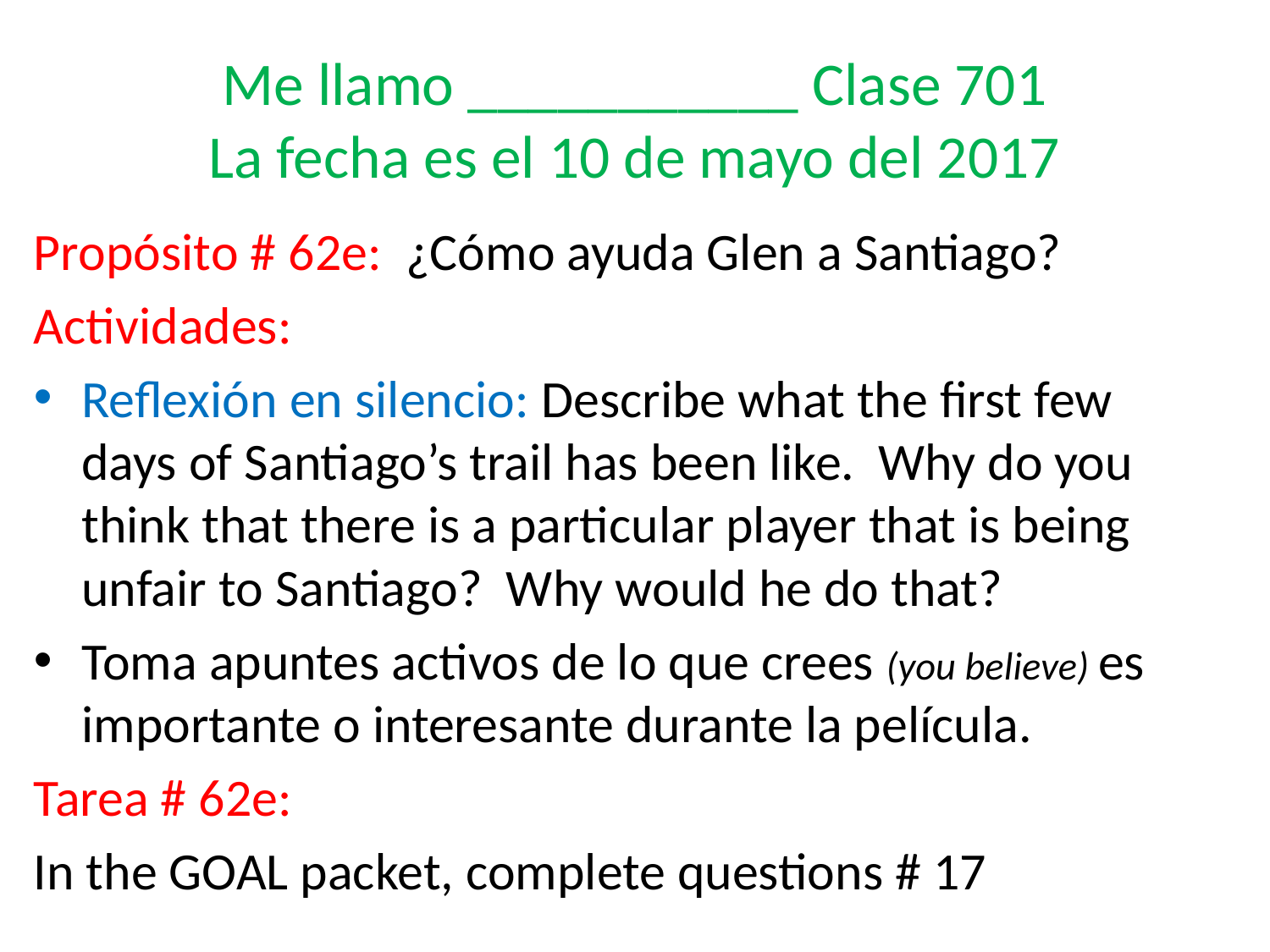

# Me llamo ___________ Clase 701 La fecha es el 10 de mayo del 2017
Propósito # 62e:  ¿Cómo ayuda Glen a Santiago?
Actividades:
Reflexión en silencio: Describe what the first few days of Santiago’s trail has been like.  Why do you think that there is a particular player that is being unfair to Santiago?  Why would he do that?
Toma apuntes activos de lo que crees (you believe) es importante o interesante durante la película.
Tarea # 62e:
In the GOAL packet, complete questions # 17